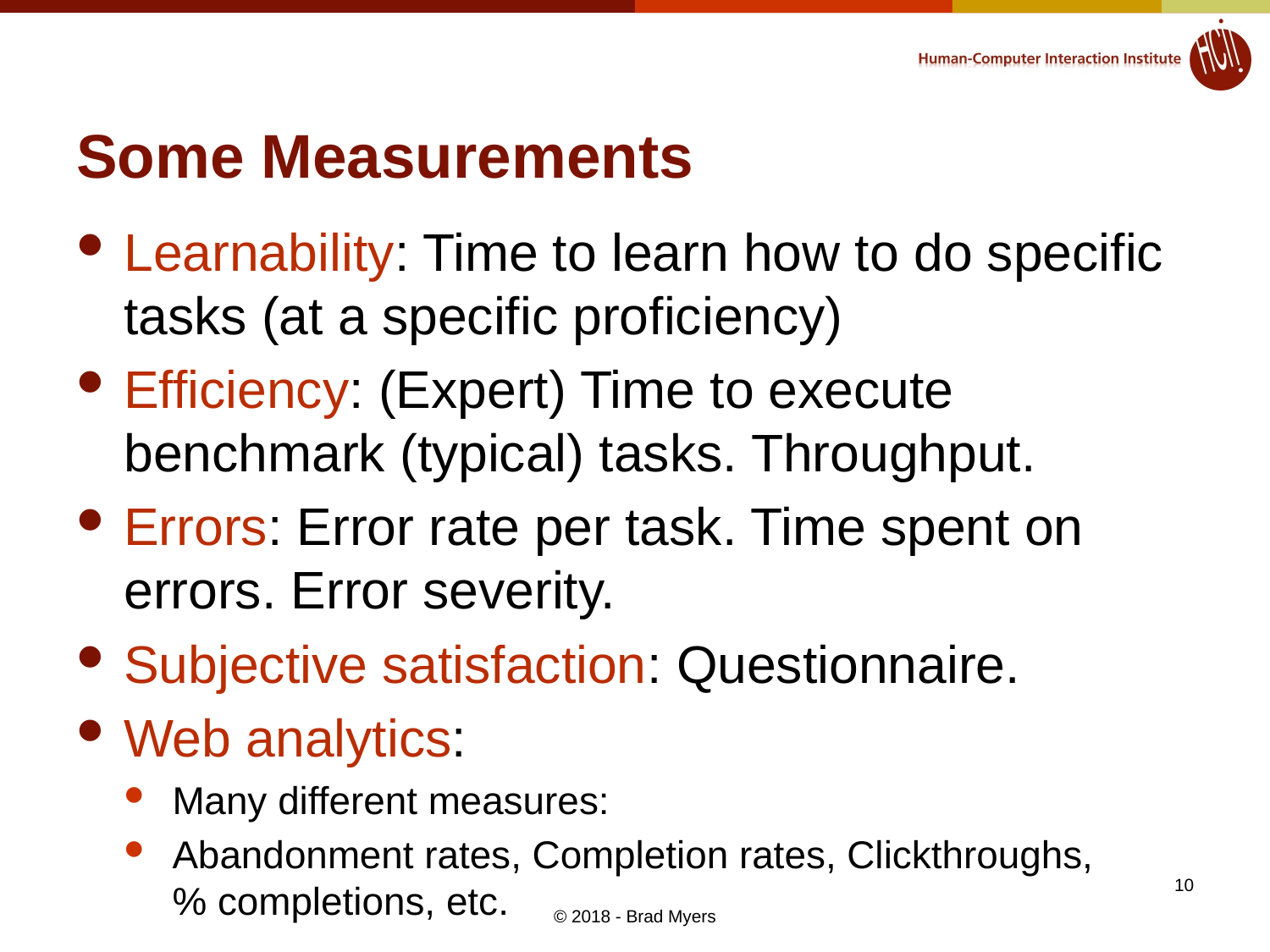

# Some Measurements
Learnability: Time to learn how to do specific tasks (at a specific proficiency)
Efficiency: (Expert) Time to execute benchmark (typical) tasks. Throughput.
Errors: Error rate per task. Time spent on errors. Error severity.
Subjective satisfaction: Questionnaire.
Web analytics:
Many different measures:
Abandonment rates, Completion rates, Clickthroughs,
% completions, etc.
10
© 2018 - Brad Myers